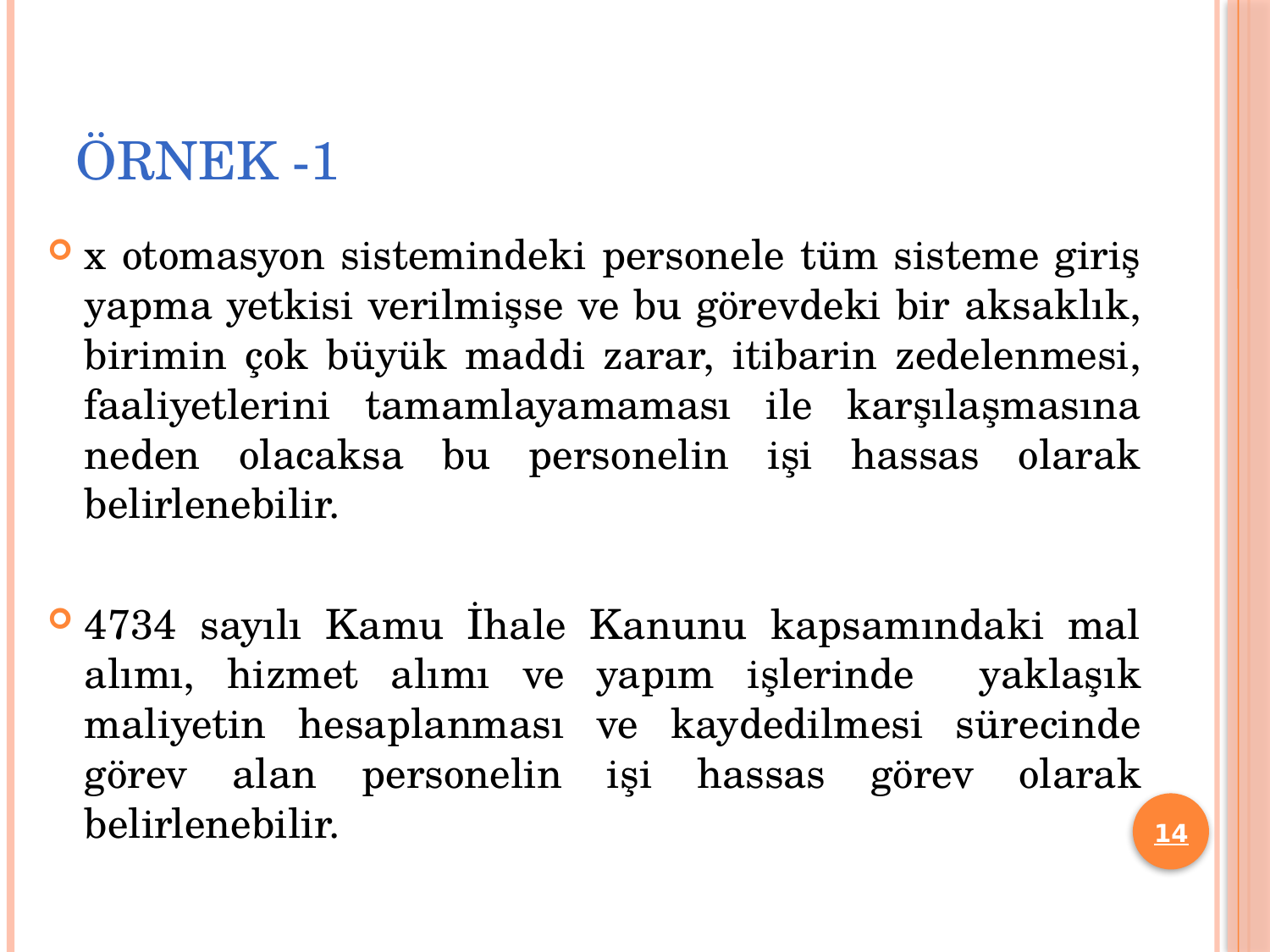

# ÖRNEK -1
x otomasyon sistemindeki personele tüm sisteme giriş yapma yetkisi verilmişse ve bu görevdeki bir aksaklık, birimin çok büyük maddi zarar, itibarin zedelenmesi, faaliyetlerini tamamlayamaması ile karşılaşmasına neden olacaksa bu personelin işi hassas olarak belirlenebilir.

4734 sayılı Kamu İhale Kanunu kapsamındaki mal alımı, hizmet alımı ve yapım işlerinde  yaklaşık maliyetin hesaplanması ve kaydedilmesi sürecinde görev alan personelin işi hassas görev olarak belirlenebilir.

14